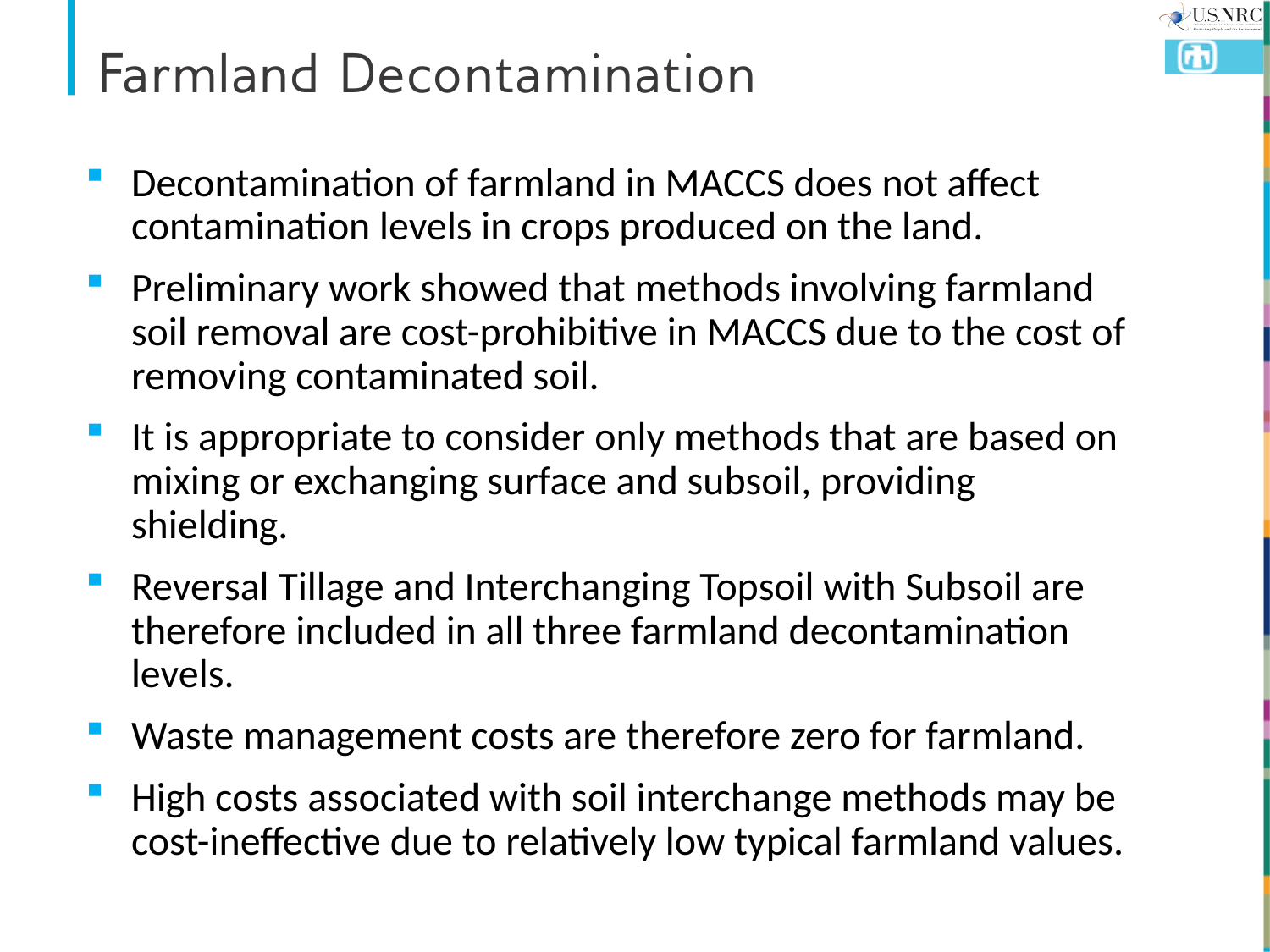

# Farmland Decontamination
Decontamination of farmland in MACCS does not affect contamination levels in crops produced on the land.
Preliminary work showed that methods involving farmland soil removal are cost-prohibitive in MACCS due to the cost of removing contaminated soil.
It is appropriate to consider only methods that are based on mixing or exchanging surface and subsoil, providing shielding.
Reversal Tillage and Interchanging Topsoil with Subsoil are therefore included in all three farmland decontamination levels.
Waste management costs are therefore zero for farmland.
High costs associated with soil interchange methods may be cost-ineffective due to relatively low typical farmland values.